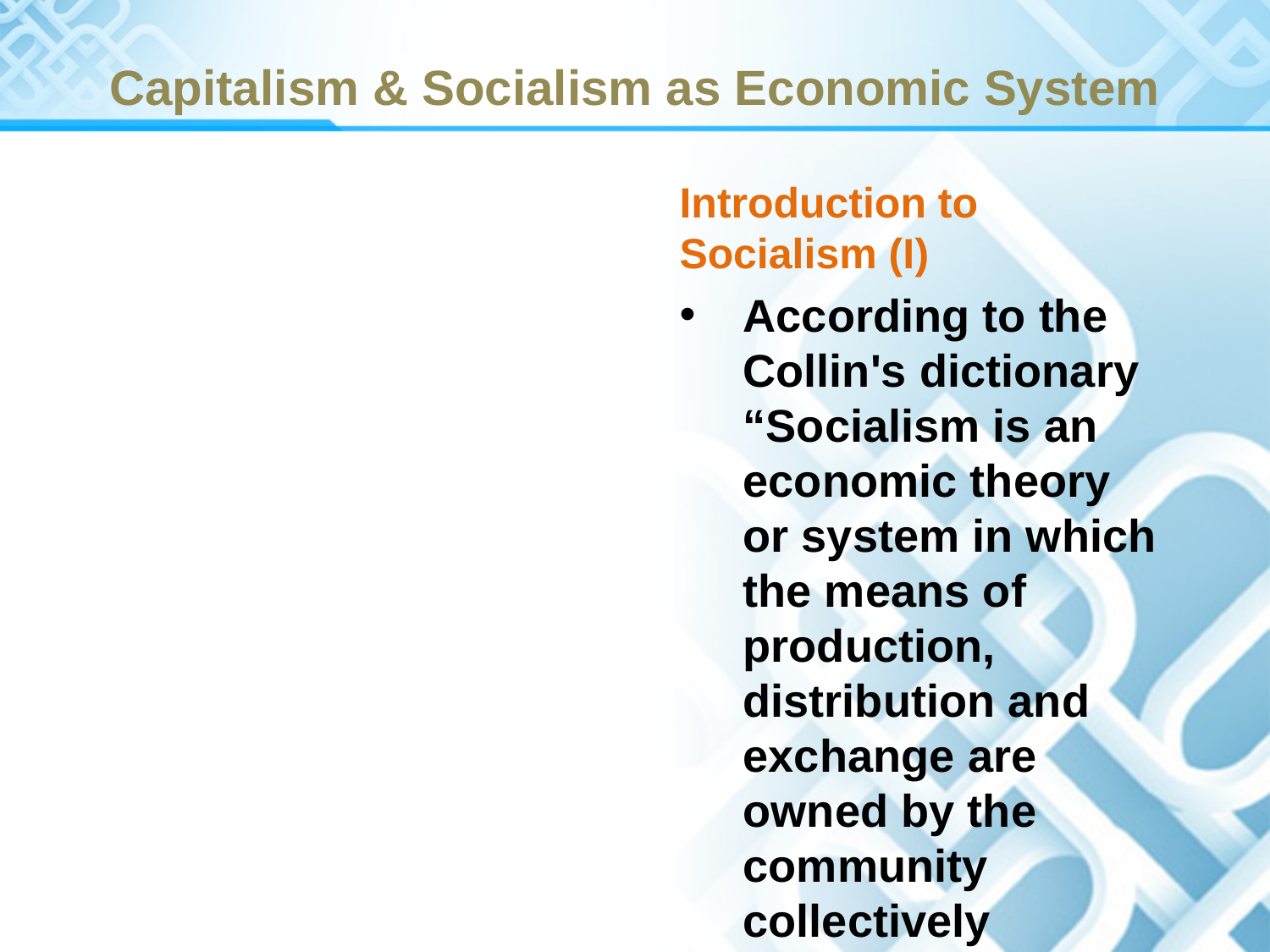

# Capitalism & Socialism as Economic System
Introduction to Socialism (I)
According to the Collin's dictionary “Socialism is an economic theory or system in which the means of production, distribution and exchange are owned by the community collectively through the State”